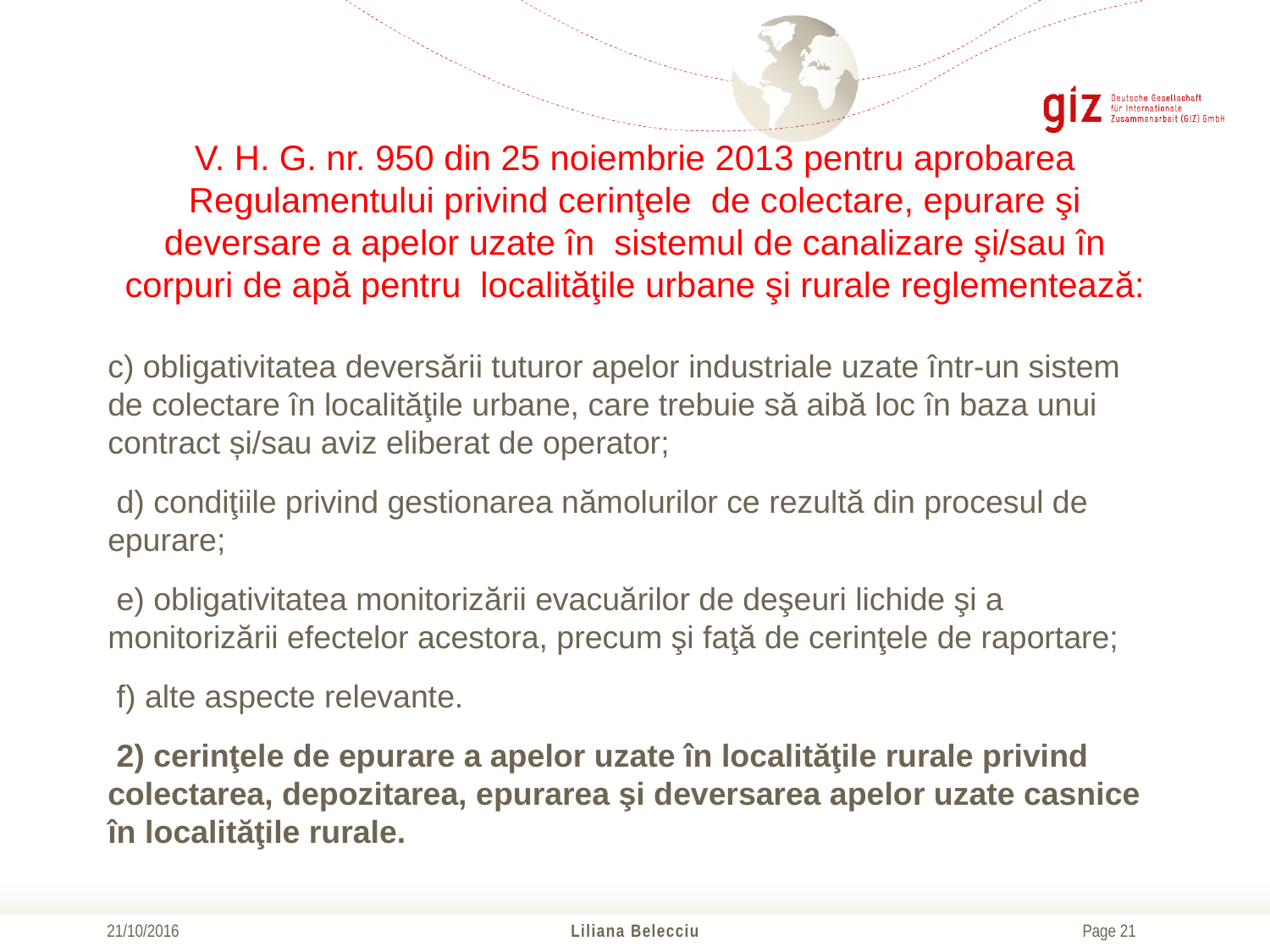

# V. H. G. nr. 950 din 25 noiembrie 2013 pentru aprobarea Regulamentului privind cerinţele  de colectare, epurare şi deversare a apelor uzate în  sistemul de canalizare şi/sau în corpuri de apă pentru  localităţile urbane şi rurale reglementează:
c) obligativitatea deversării tuturor apelor industriale uzate într-un sistem de colectare în localităţile urbane, care trebuie să aibă loc în baza unui contract și/sau aviz eliberat de operator;
 d) condiţiile privind gestionarea nămolurilor ce rezultă din procesul de epurare;
 e) obligativitatea monitorizării evacuărilor de deşeuri lichide şi a monitorizării efectelor acestora, precum şi faţă de cerinţele de raportare;
 f) alte aspecte relevante.
 2) cerinţele de epurare a apelor uzate în localităţile rurale privind colectarea, depozitarea, epurarea şi deversarea apelor uzate casnice în localităţile rurale.
21/10/2016
Liliana Belecciu